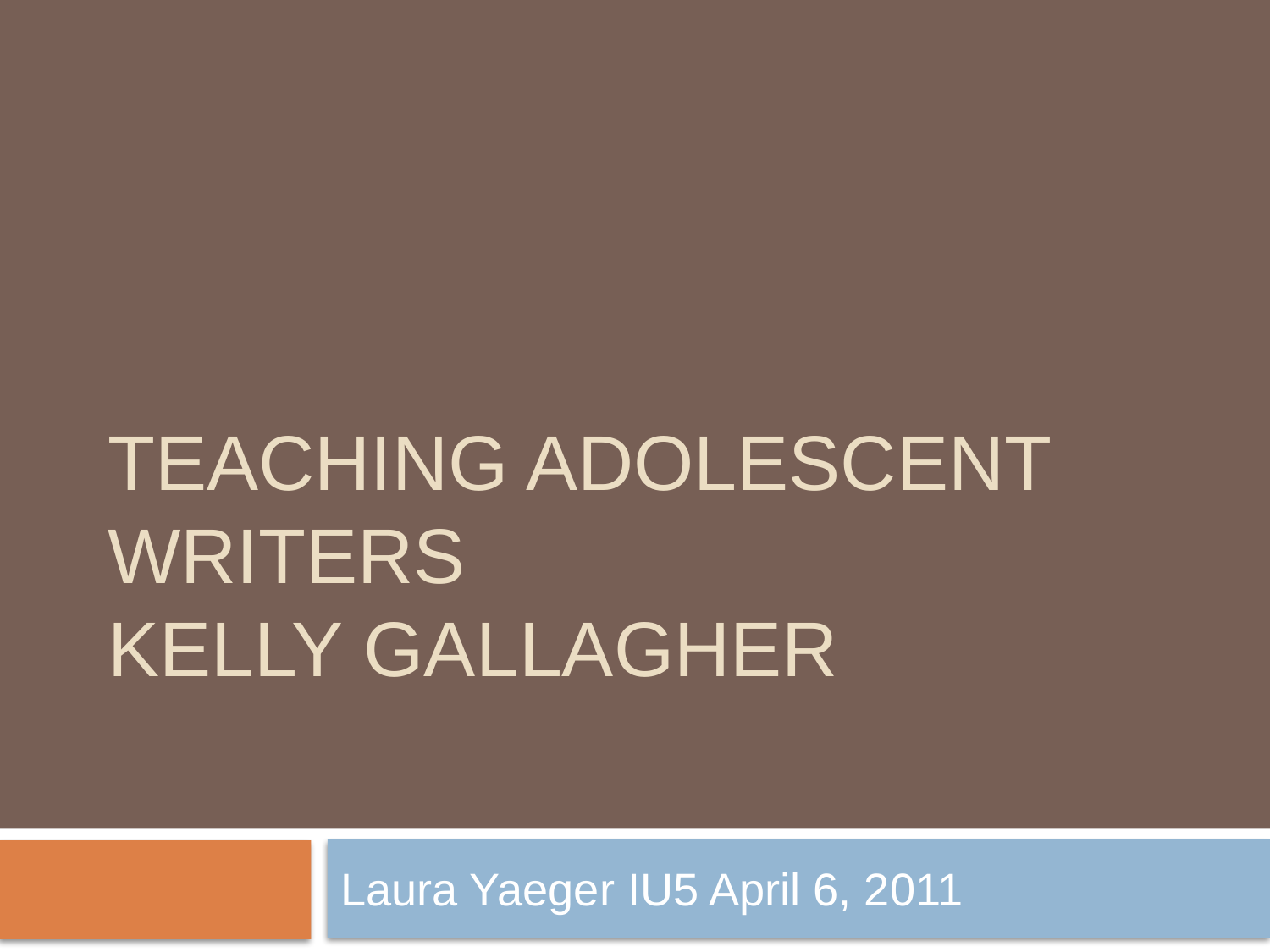

# Teaching Adolescent Writers Kelly Gallagher
Laura Yaeger IU5 April 6, 2011